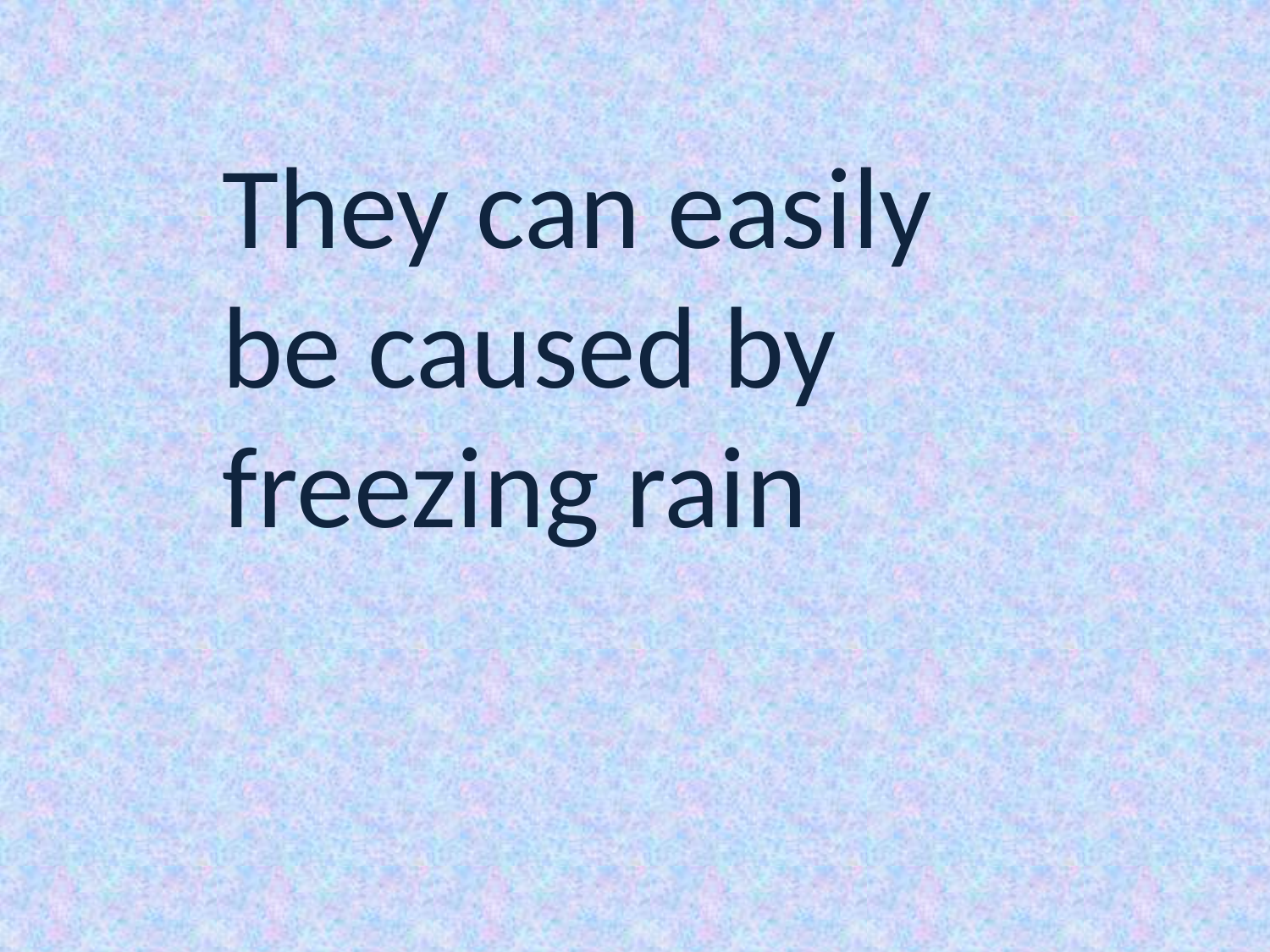

They can easily be caused by freezing rain